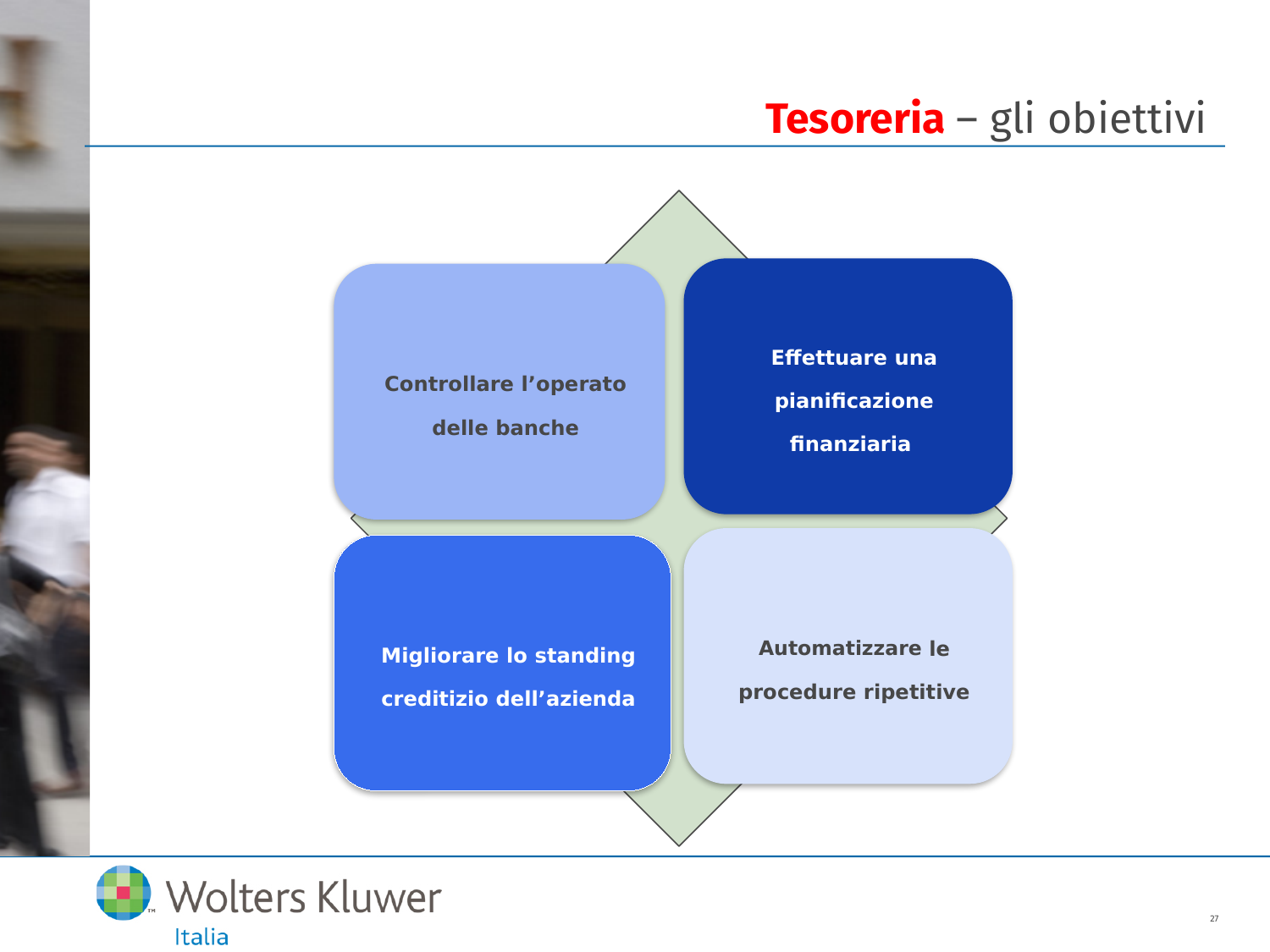

# Tesoreria – gli obiettivi
Migliorare lo standing creditizio dell’azienda
Effettuare una pianificazione finanziaria
Controllare l’operato delle banche
Automatizzare le procedure ripetitive
27